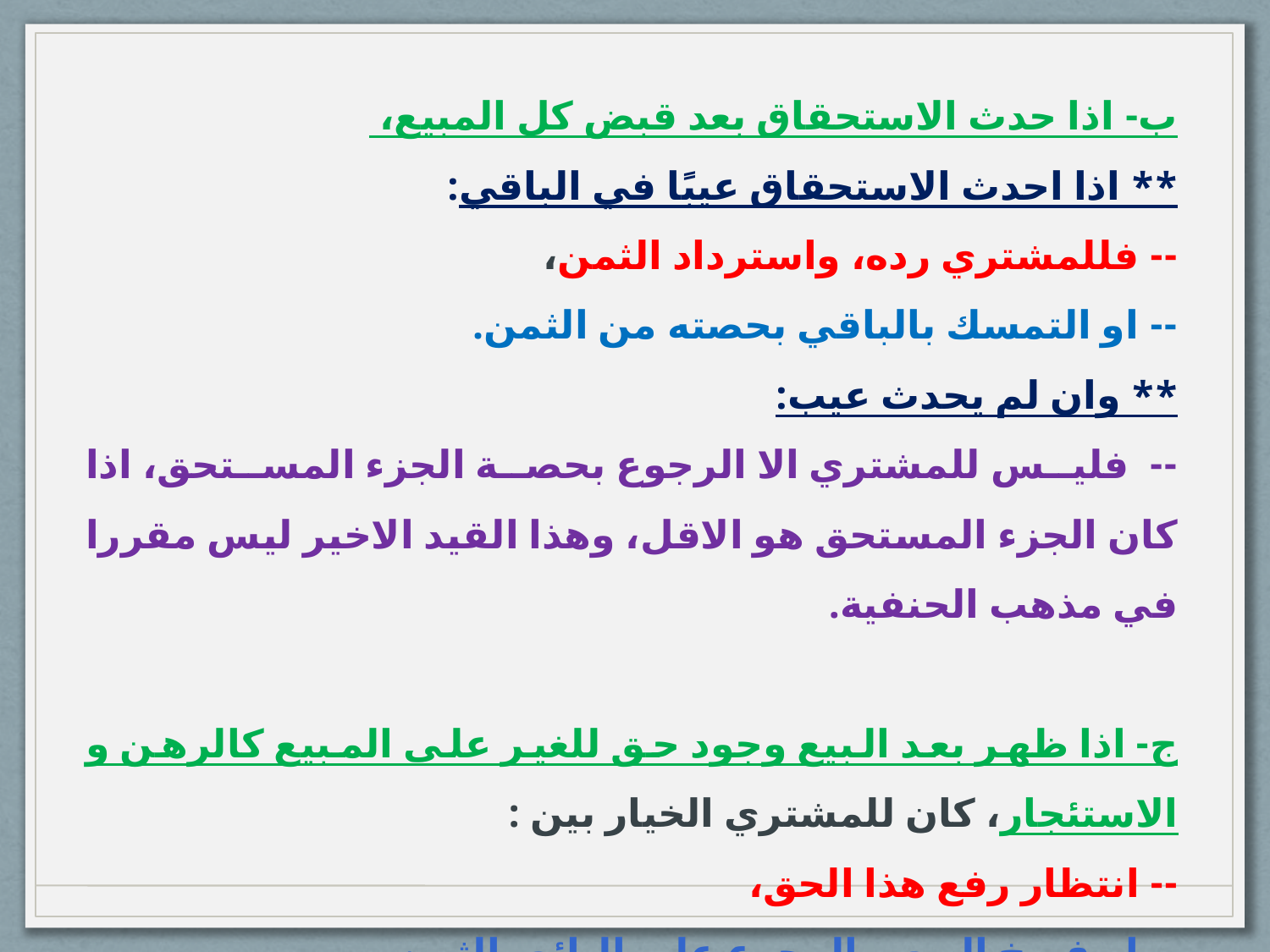

ب- اذا حدث الاستحقاق بعد قبض كل المبيع،
** اذا احدث الاستحقاق عيبًا في الباقي:
-- فللمشتري رده، واسترداد الثمن،
-- او التمسك بالباقي بحصته من الثمن.
** وان لم يحدث عيب:
--  فليس للمشتري الا الرجوع بحصة الجزء المستحق، اذا كان الجزء المستحق هو الاقل، وهذا القيد الاخير ليس مقررا في مذهب الحنفية.

ج- اذا ظهر بعد البيع وجود حق للغير على المبيع كالرهن و الاستئجار، كان للمشتري الخيار بين :
-- انتظار رفع هذا الحق،
-- او فسخ البيع و الرجوع على البائع بالثمن.